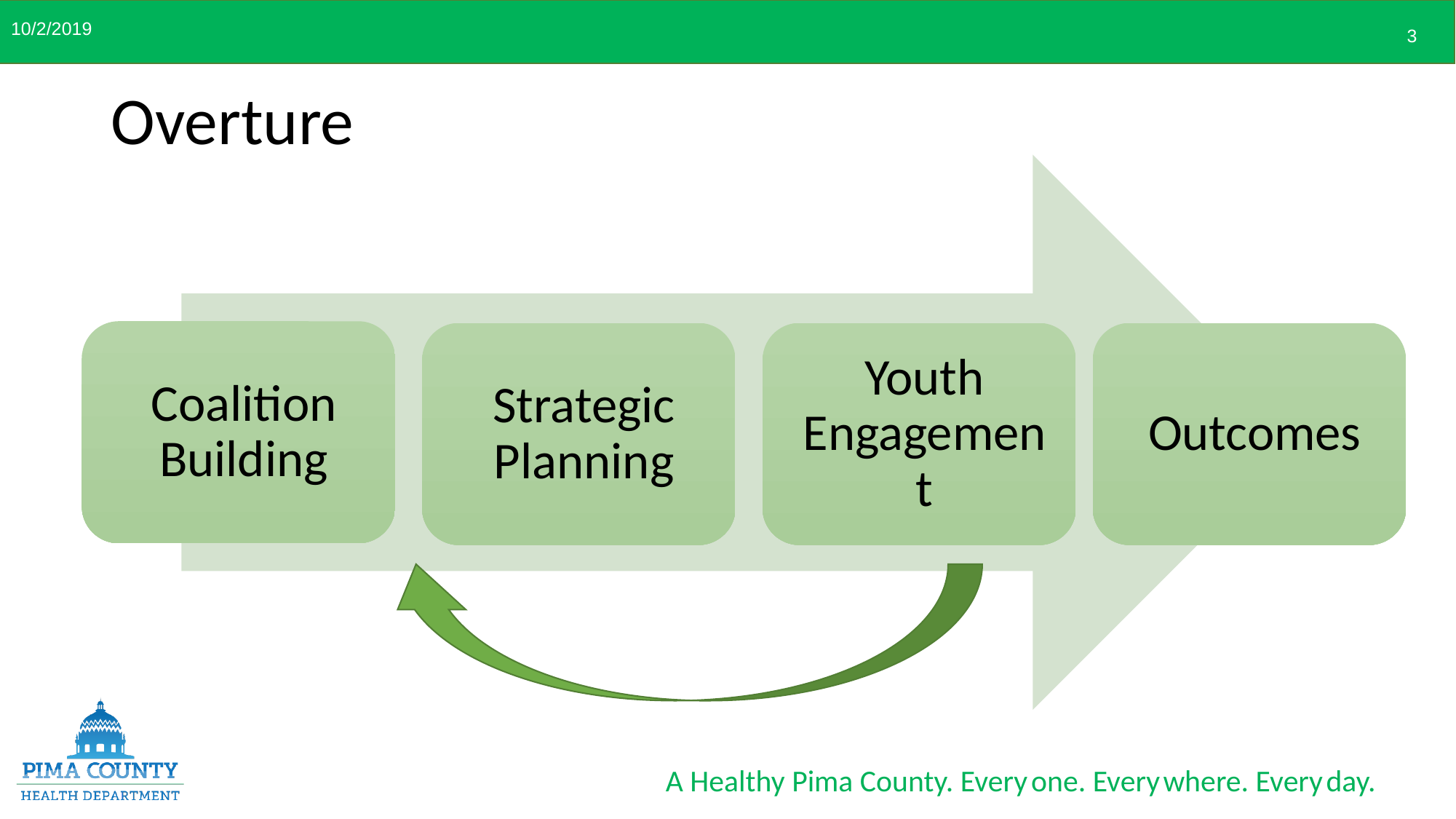

10/2/2019
3
# Overture
Coalition Building
Outcomes
Strategic Planning
Youth Engagement